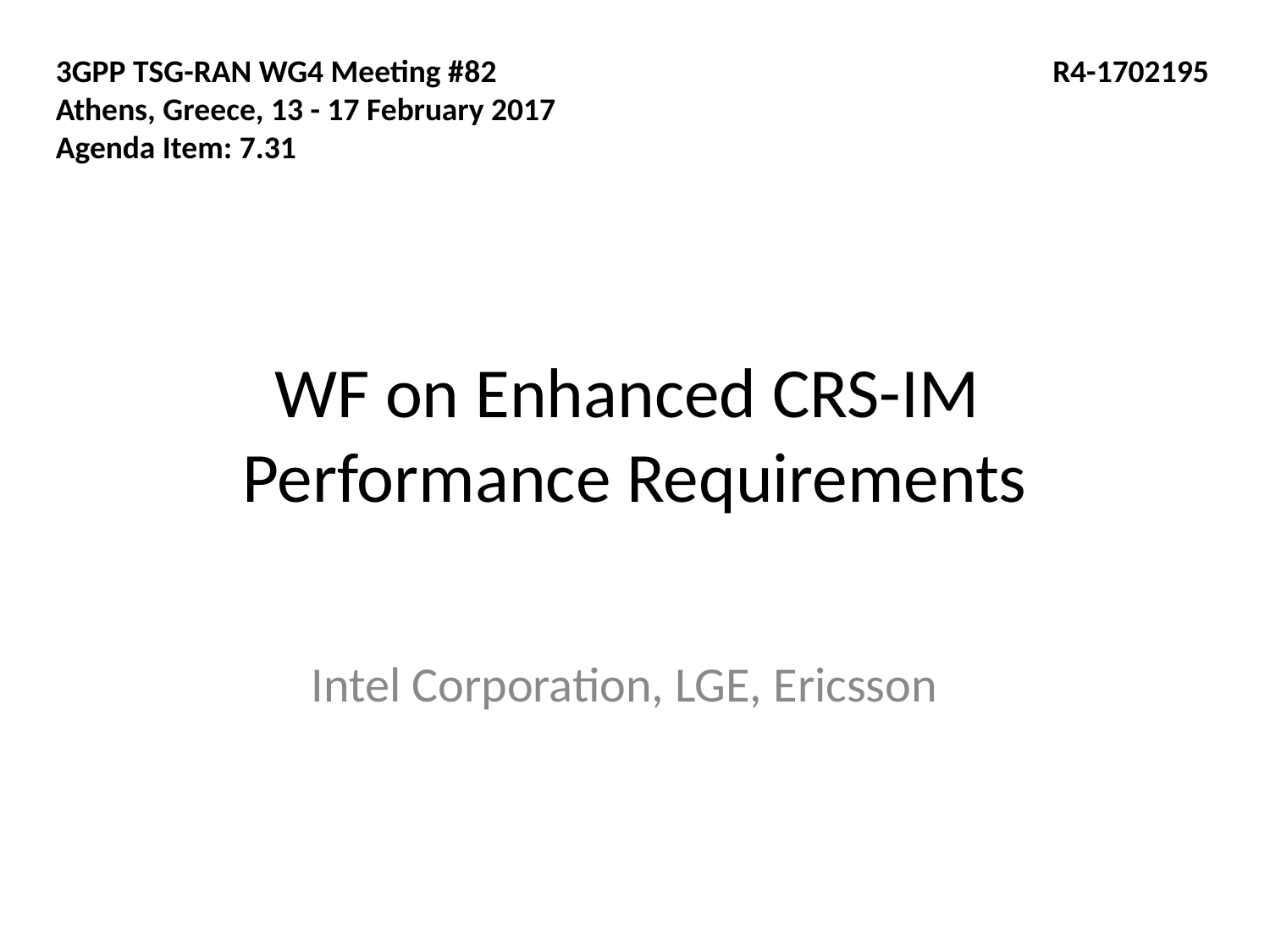

3GPP TSG-RAN WG4 Meeting #82
Athens, Greece, 13 - 17 February 2017
Agenda Item: 7.31
R4-1702195
# WF on Enhanced CRS-IM Performance Requirements
Intel Corporation, LGE, Ericsson